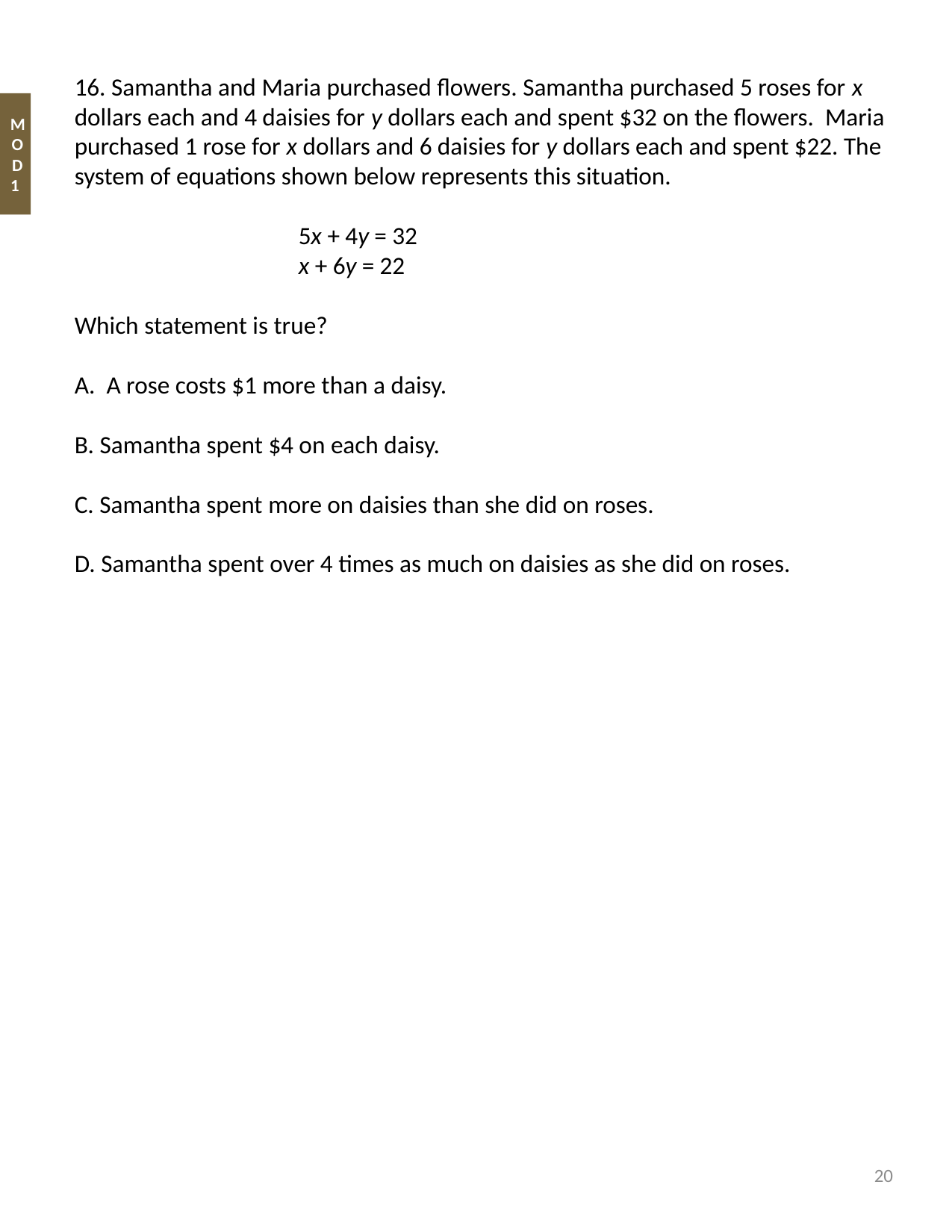

16. Samantha and Maria purchased flowers. Samantha purchased 5 roses for x dollars each and 4 daisies for y dollars each and spent $32 on the flowers.  Maria purchased 1 rose for x dollars and 6 daisies for y dollars each and spent $22. The system of equations shown below represents this situation.

		5x + 4y = 32
		x + 6y = 22

Which statement is true?

A.  A rose costs $1 more than a daisy.

B. Samantha spent $4 on each daisy.

C. Samantha spent more on daisies than she did on roses.

D. Samantha spent over 4 times as much on daisies as she did on roses.
MOD 1

20